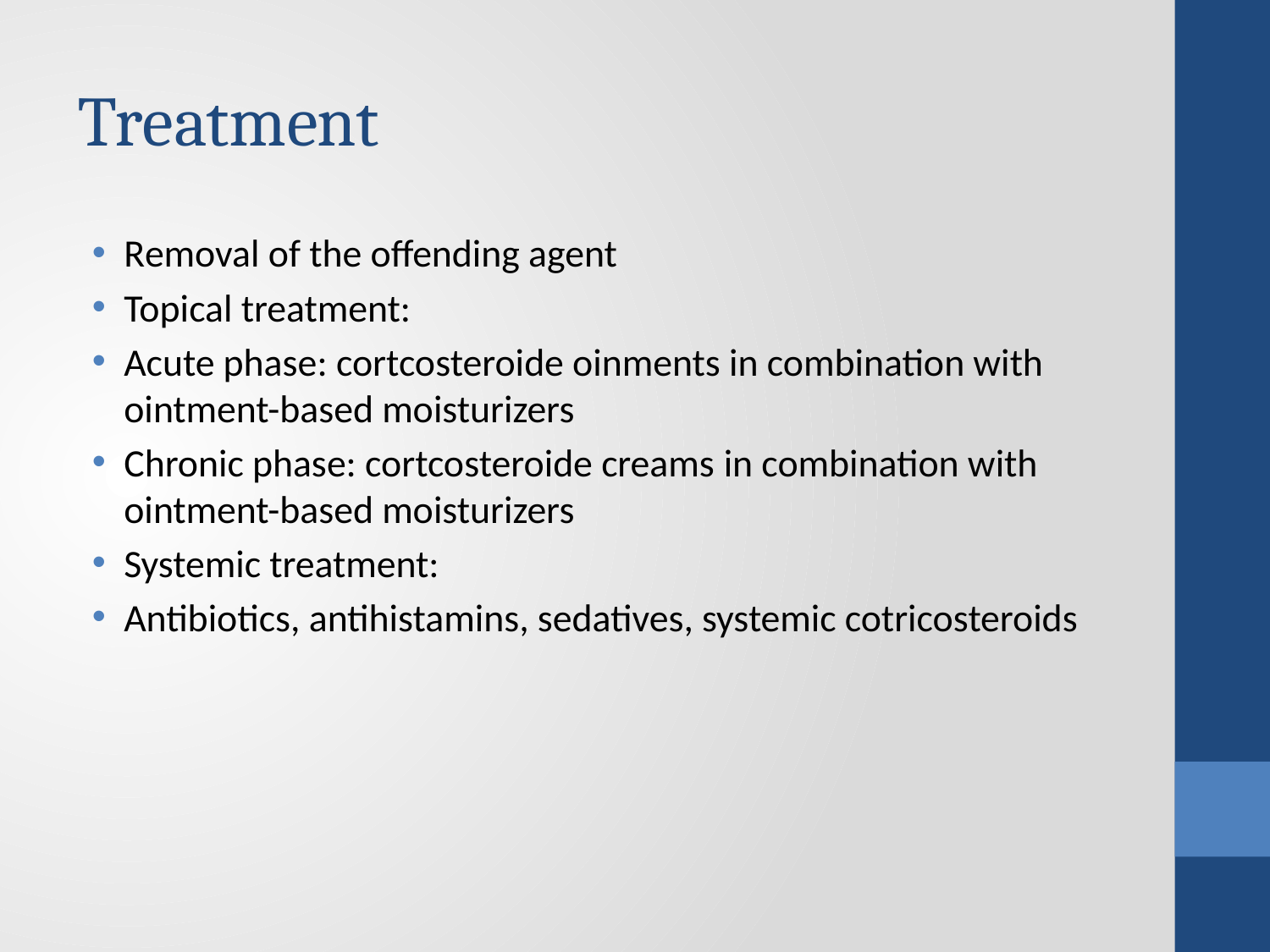

# Treatment
Removal of the offending agent
Topical treatment:
Acute phase: cortcosteroide oinments in combination with  ointment-based moisturizers
Chronic phase: cortcosteroide creams in combination with  ointment-based moisturizers
Systemic treatment:
Antibiotics, antihistamins, sedatives, systemic cotricosteroids